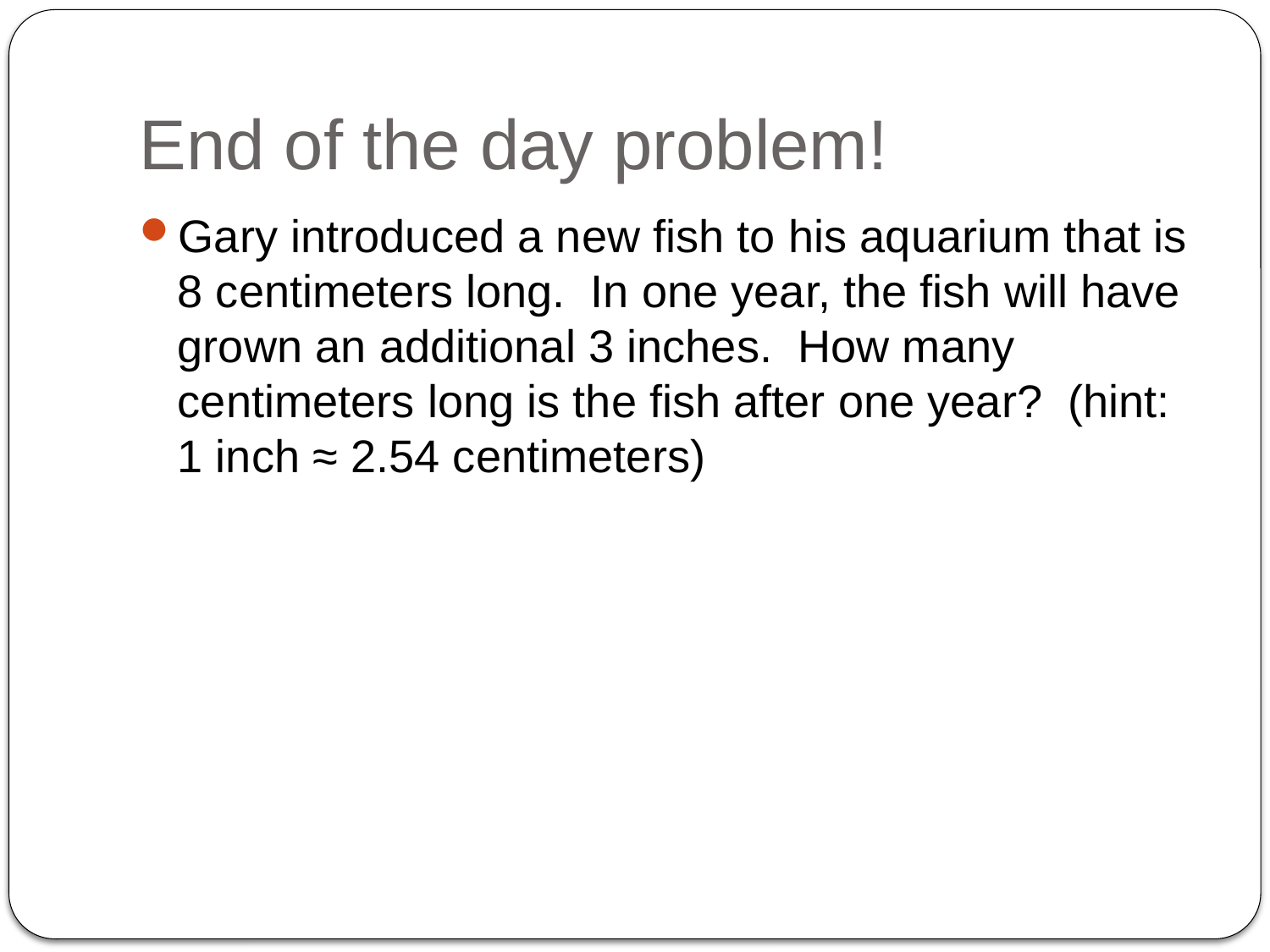

# End of the day problem!
Gary introduced a new fish to his aquarium that is 8 centimeters long.  In one year, the fish will have grown an additional 3 inches.  How many centimeters long is the fish after one year?  (hint: 1 inch ≈ 2.54 centimeters)